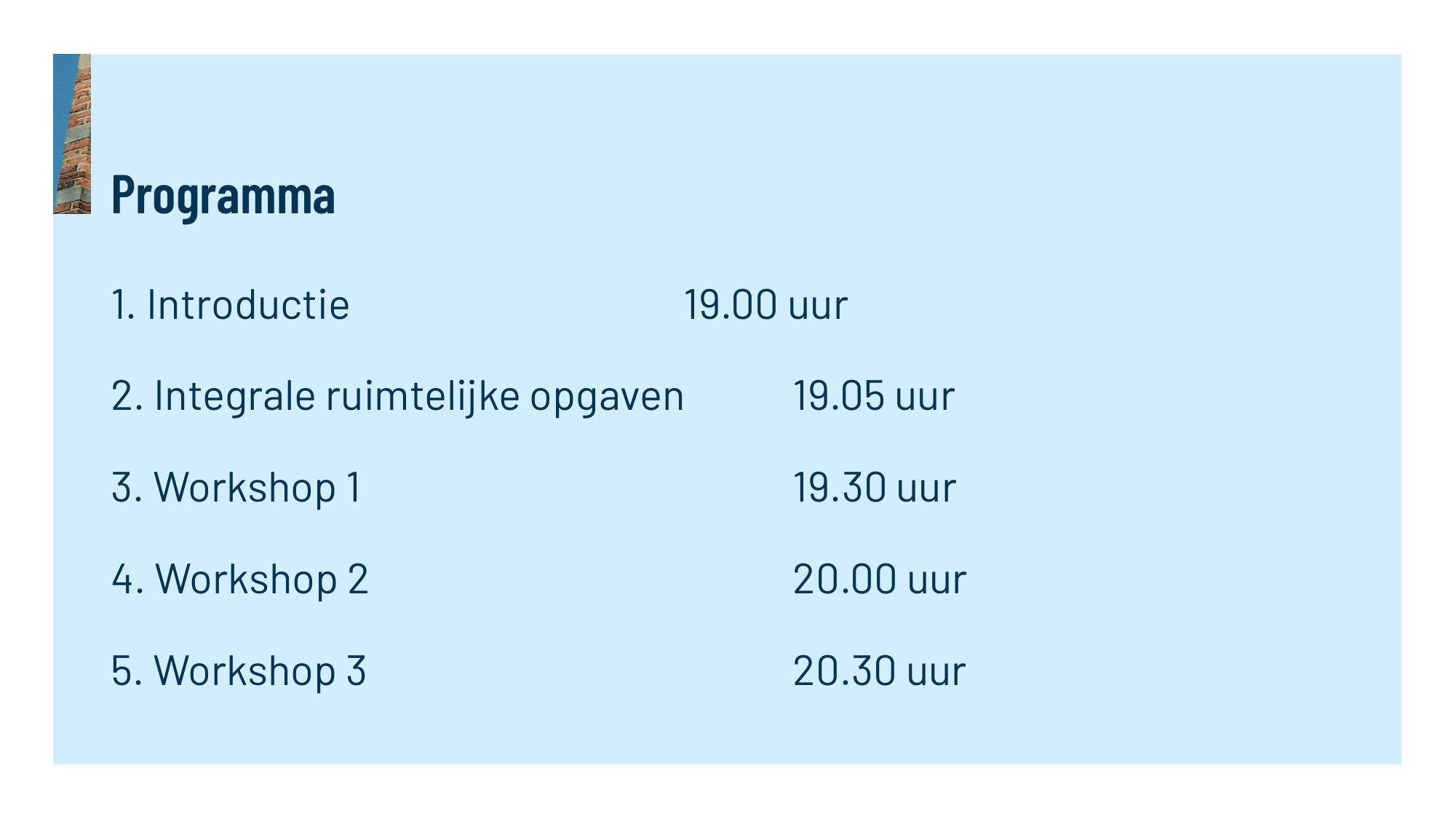

# Programma
 Introductie				19.00 uur
 Integrale ruimtelijke opgaven	19.05 uur
 Workshop 1				19.30 uur
 Workshop 2				20.00 uur
 Workshop 3				20.30 uur